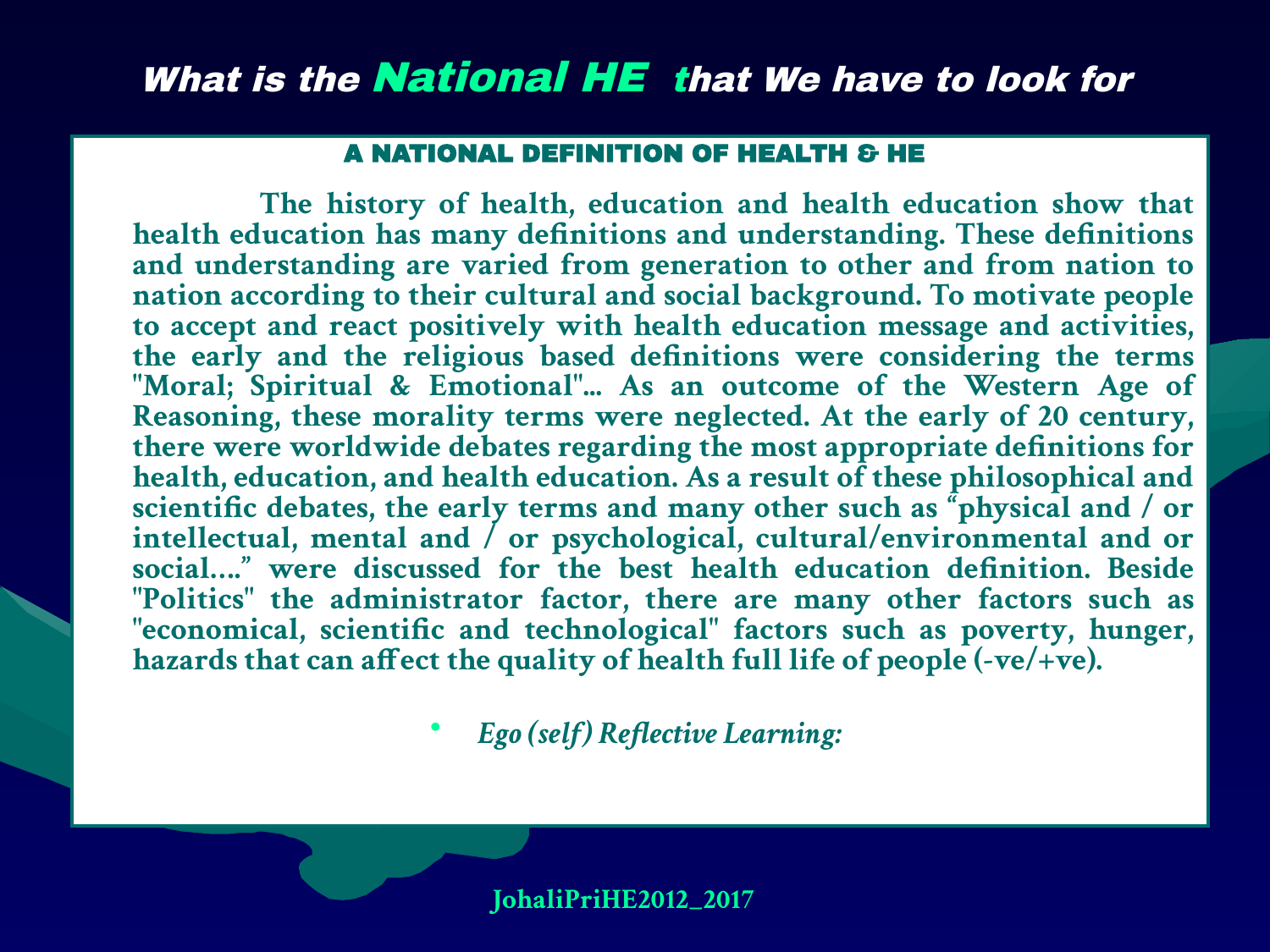

# What is the National HE  that We have to look for
A NATIONAL DEFINITION OF HEALTH & HE

		The history of health, education and health education show that health education has many definitions and understanding. These definitions and understanding are varied from generation to other and from nation to nation according to their cultural and social background. To motivate people to accept and react positively with health education message and activities, the early and the religious based definitions were considering the terms "Moral; Spiritual & Emotional"... As an outcome of the Western Age of Reasoning, these morality terms were neglected. At the early of 20 century, there were worldwide debates regarding the most appropriate definitions for health, education, and health education. As a result of these philosophical and scientific debates, the early terms and many other such as “physical and / or intellectual, mental and / or psychological, cultural/environmental and or social….” were discussed for the best health education definition. Beside "Politics" the administrator factor, there are many other factors such as "economical, scientific and technological" factors such as poverty, hunger, hazards that can affect the quality of health full life of people (-ve/+ve).

Ego (self) Reflective Learning:

JohaliPriHE2012_2017